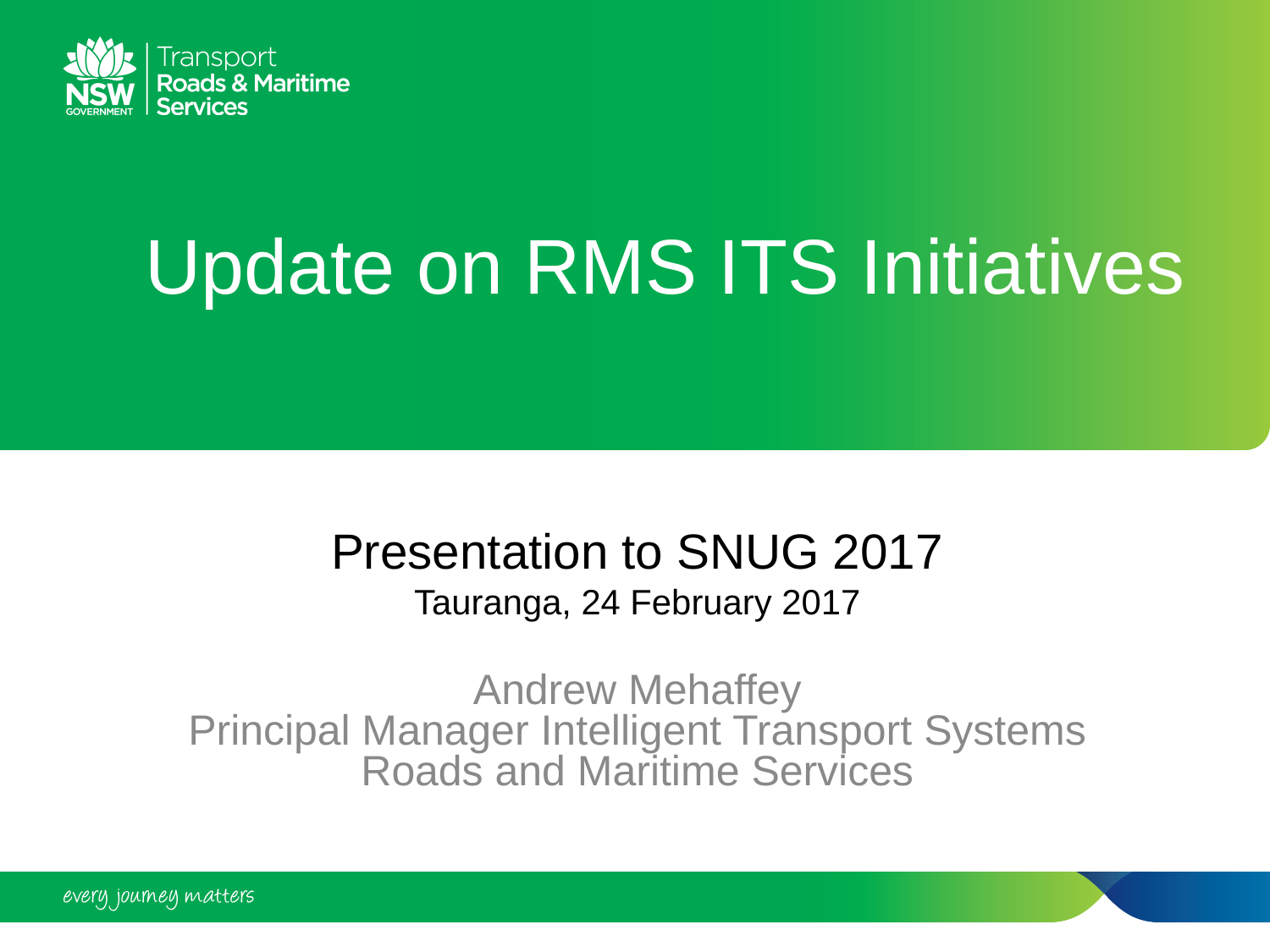

# Update on RMS ITS Initiatives
Presentation to SNUG 2017
Tauranga, 24 February 2017

Andrew Mehaffey
Principal Manager Intelligent Transport Systems
Roads and Maritime Services